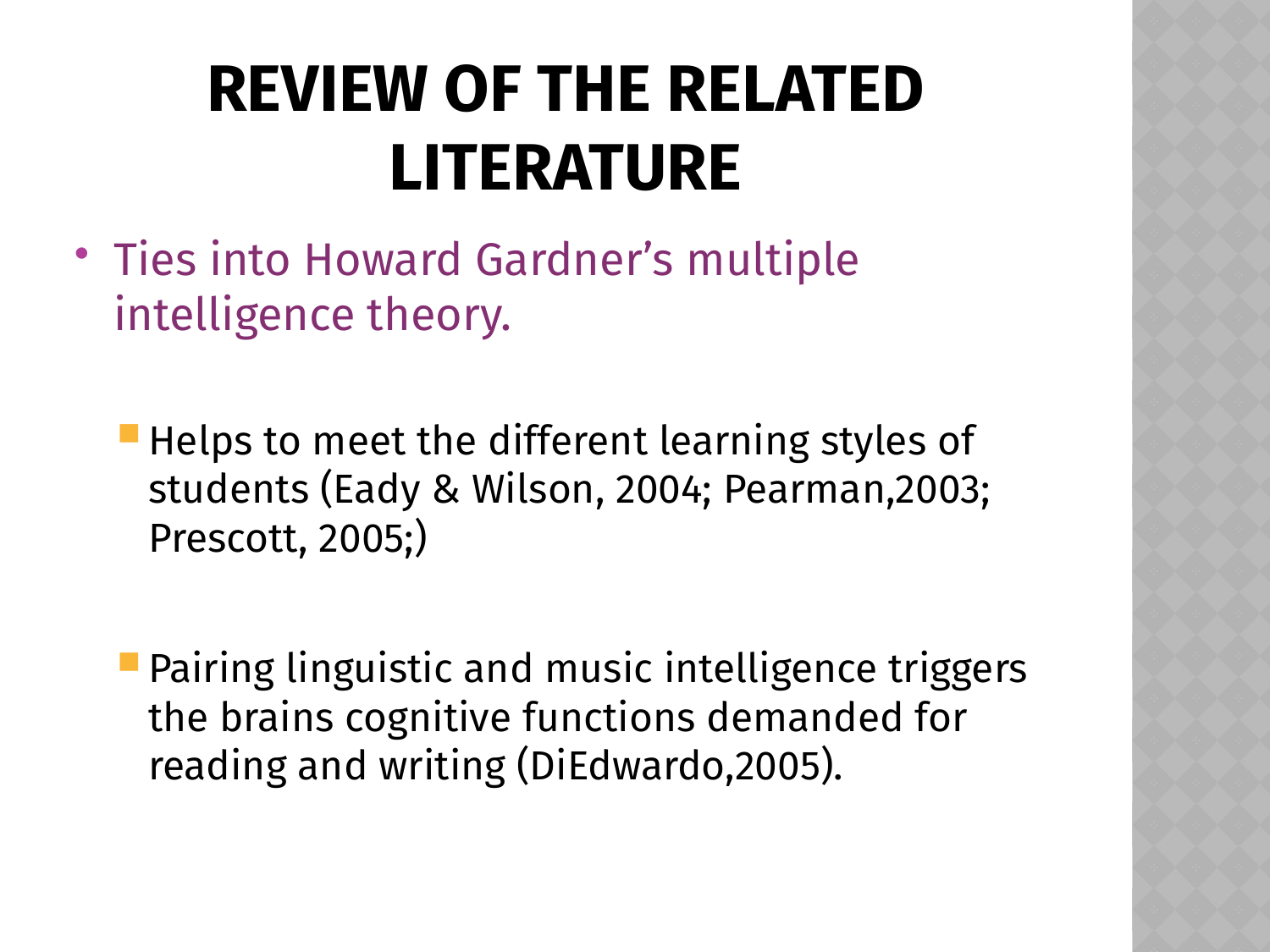

# Review of the related literature
Ties into Howard Gardner’s multiple intelligence theory.

Helps to meet the different learning styles of students (Eady & Wilson, 2004; Pearman,2003; Prescott, 2005;)

Pairing linguistic and music intelligence triggers the brains cognitive functions demanded for reading and writing (DiEdwardo,2005).